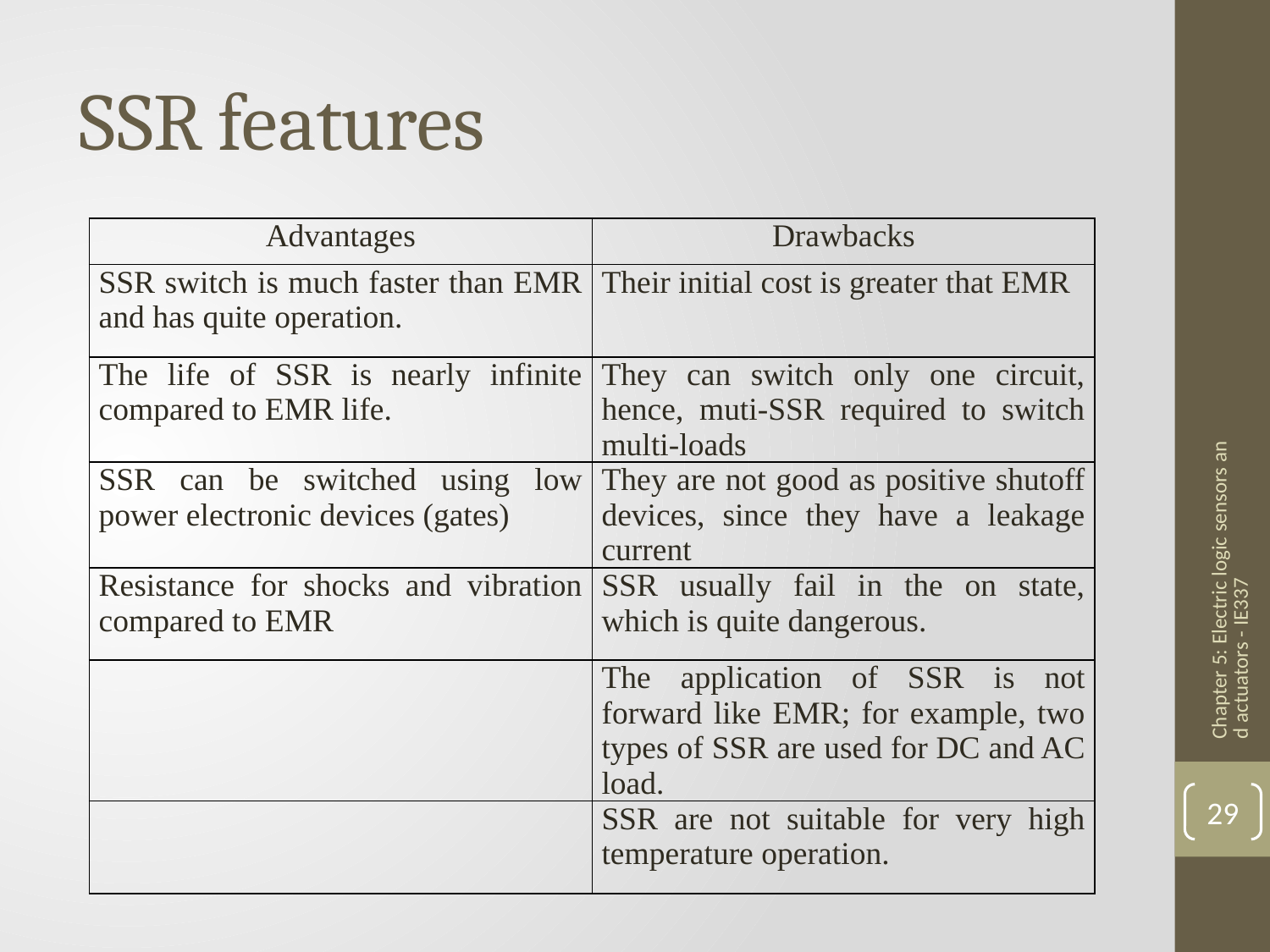

# SSR features
| Advantages | Drawbacks |
| --- | --- |
| SSR switch is much faster than EMR and has quite operation. | Their initial cost is greater that EMR |
| The life of SSR is nearly infinite compared to EMR life. | They can switch only one circuit, hence, muti-SSR required to switch multi-loads |
| SSR can be switched using low power electronic devices (gates) | They are not good as positive shutoff devices, since they have a leakage current |
| Resistance for shocks and vibration compared to EMR | SSR usually fail in the on state, which is quite dangerous. |
|  | The application of SSR is not forward like EMR; for example, two types of SSR are used for DC and AC load. |
|  | SSR are not suitable for very high temperature operation. |
Chapter 5: Electric logic sensors and actuators - IE337
29